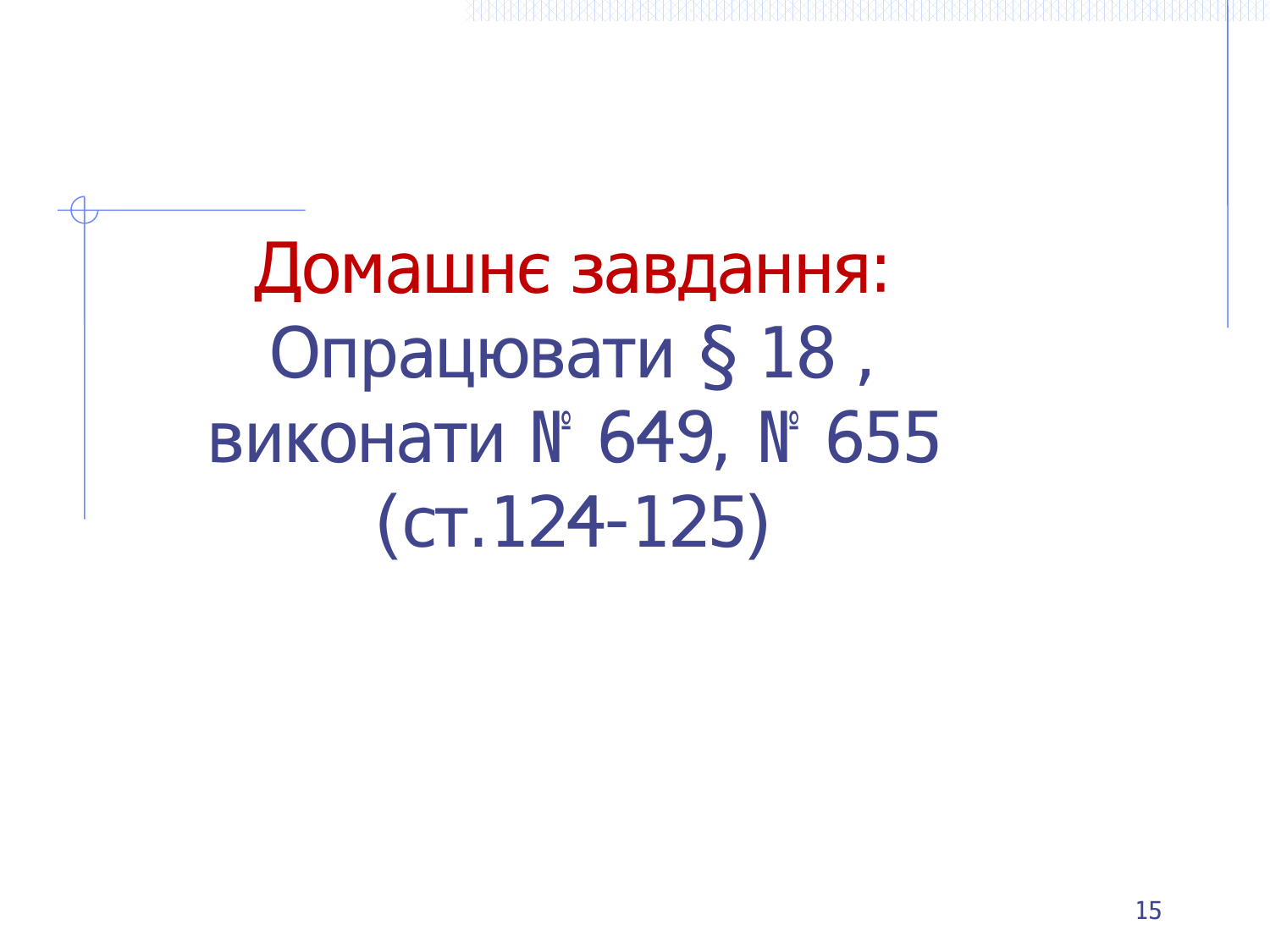

Домашнє завдання: Опрацювати § 18 , виконати № 649, № 655 (ст.124-125)
15